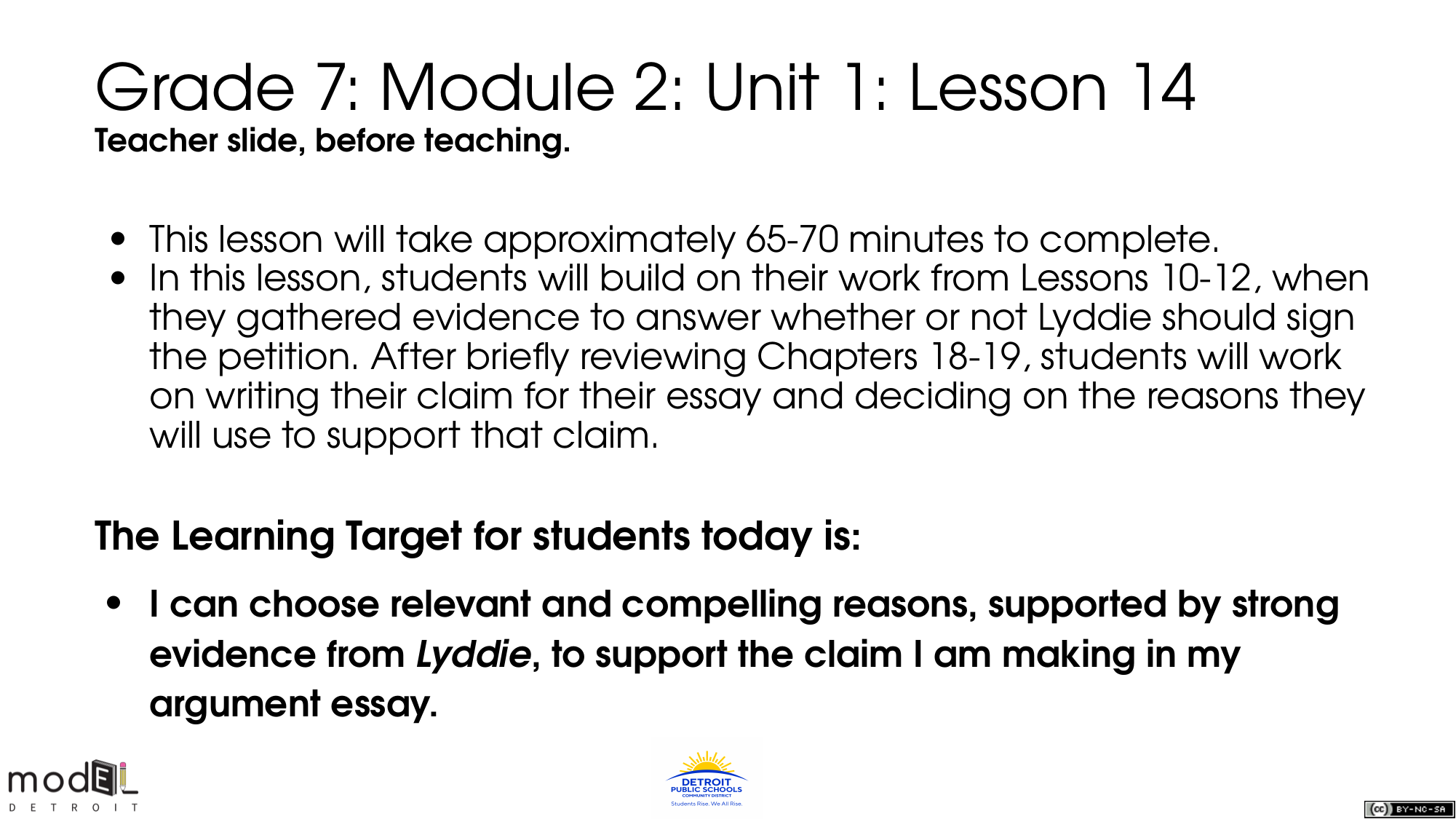

# Grade 7: Module 2: Unit 1: Lesson 14
Teacher slide, before teaching.
This lesson will take approximately 65-70 minutes to complete.
In this lesson, students will build on their work from Lessons 10-12, when they gathered evidence to answer whether or not Lyddie should sign the petition. After briefly reviewing Chapters 18-19, students will work on writing their claim for their essay and deciding on the reasons they will use to support that claim.

The Learning Target for students today is:
I can choose relevant and compelling reasons, supported by strong evidence from Lyddie, to support the claim I am making in my argument essay.